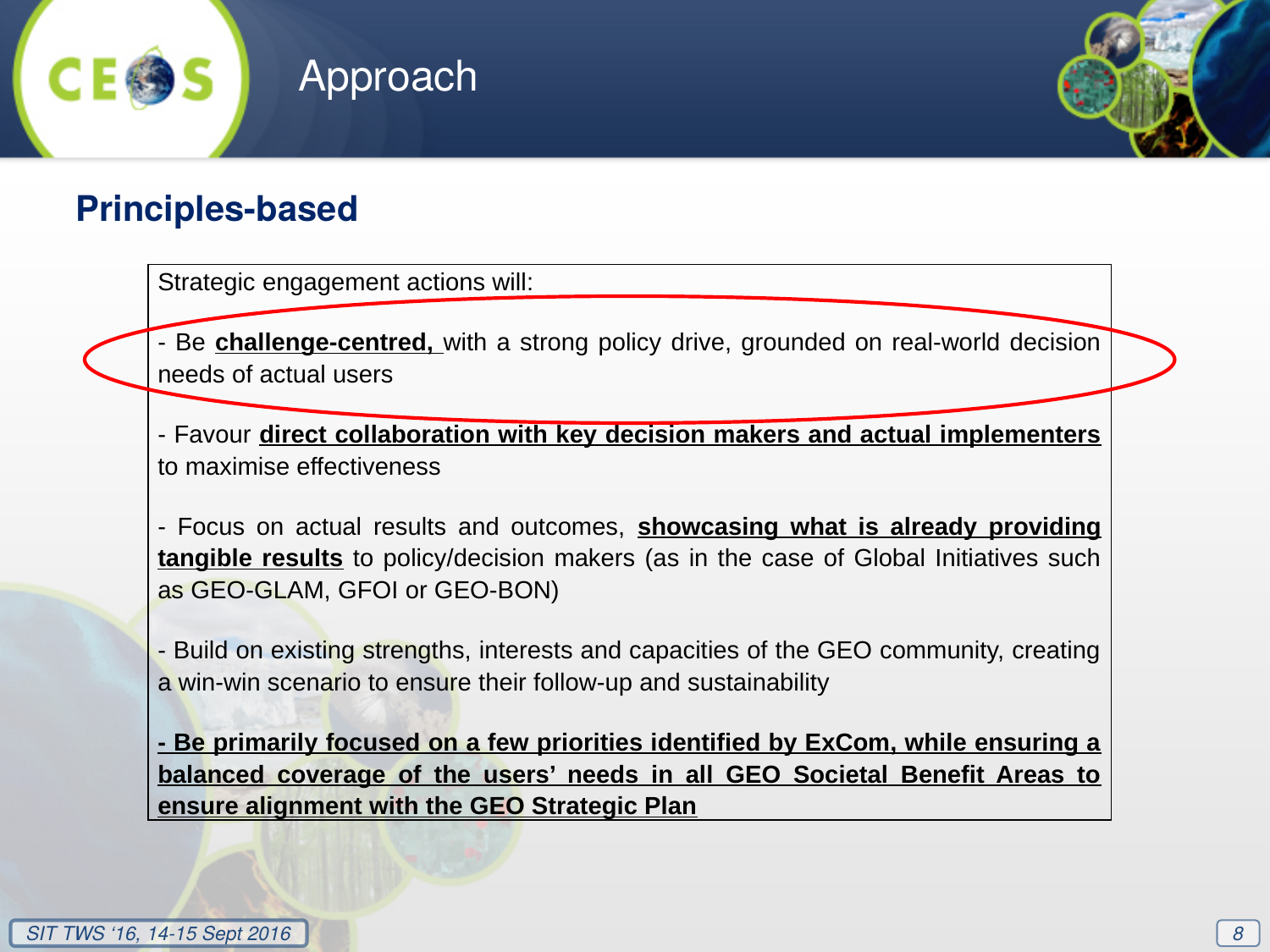

Approach
Principles-based
| Strategic engagement actions will: - Be challenge-centred, with a strong policy drive, grounded on real-world decision needs of actual users - Favour direct collaboration with key decision makers and actual implementers to maximise effectiveness - Focus on actual results and outcomes, showcasing what is already providing tangible results to policy/decision makers (as in the case of Global Initiatives such as GEO-GLAM, GFOI or GEO-BON) - Build on existing strengths, interests and capacities of the GEO community, creating a win-win scenario to ensure their follow-up and sustainability - Be primarily focused on a few priorities identified by ExCom, while ensuring a balanced coverage of the users’ needs in all GEO Societal Benefit Areas to ensure alignment with the GEO Strategic Plan |
| --- |

8